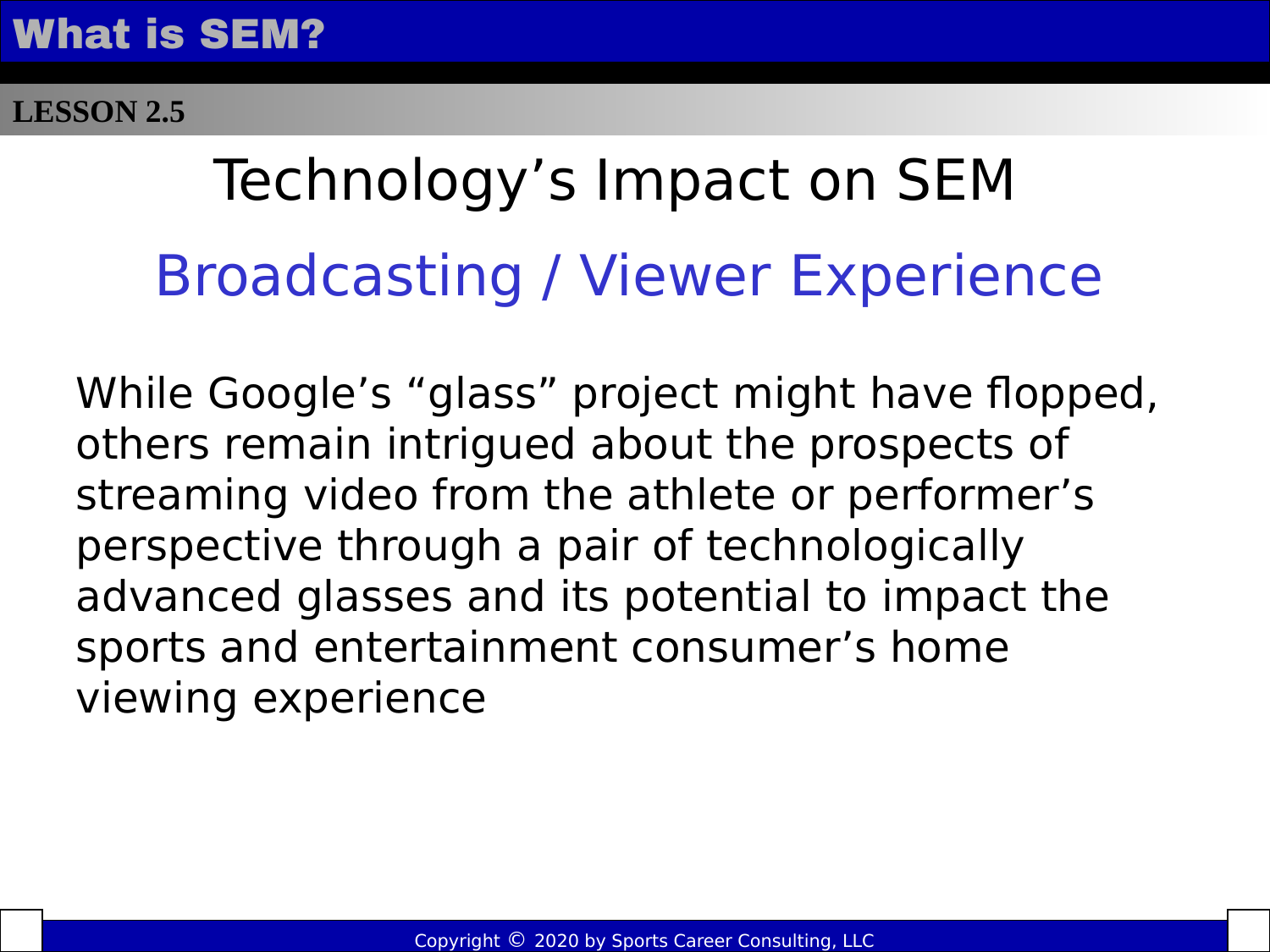

What is SEM?
LESSON 2.5
Technology’s Impact on SEM
Broadcasting / Viewer Experience
While Google’s “glass” project might have flopped, others remain intrigued about the prospects of streaming video from the athlete or performer’s perspective through a pair of technologically advanced glasses and its potential to impact the sports and entertainment consumer’s home viewing experience

Copyright © 2020 by Sports Career Consulting, LLC